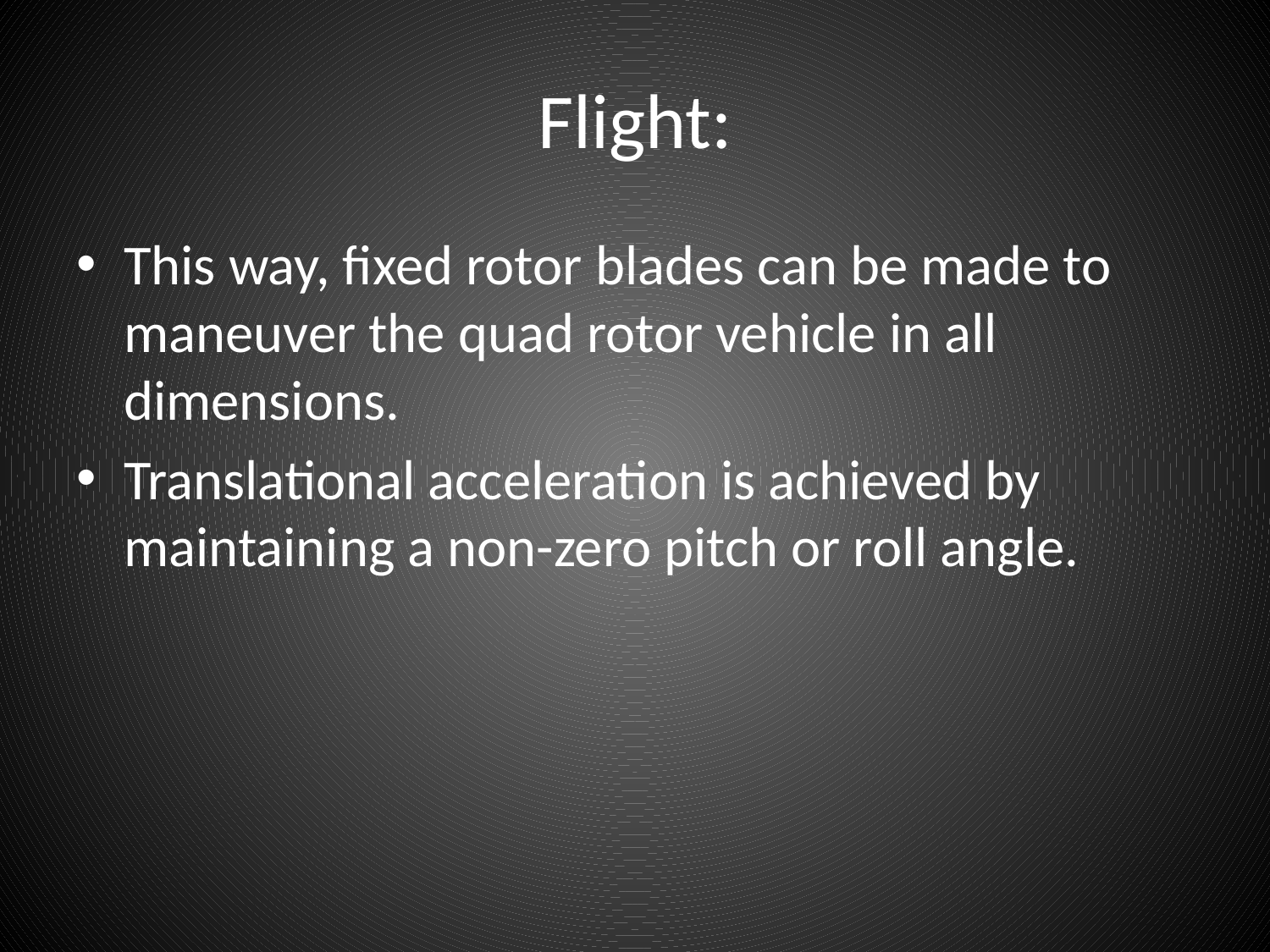

# Flight:
This way, fixed rotor blades can be made to maneuver the quad rotor vehicle in all dimensions.
Translational acceleration is achieved by maintaining a non-zero pitch or roll angle.